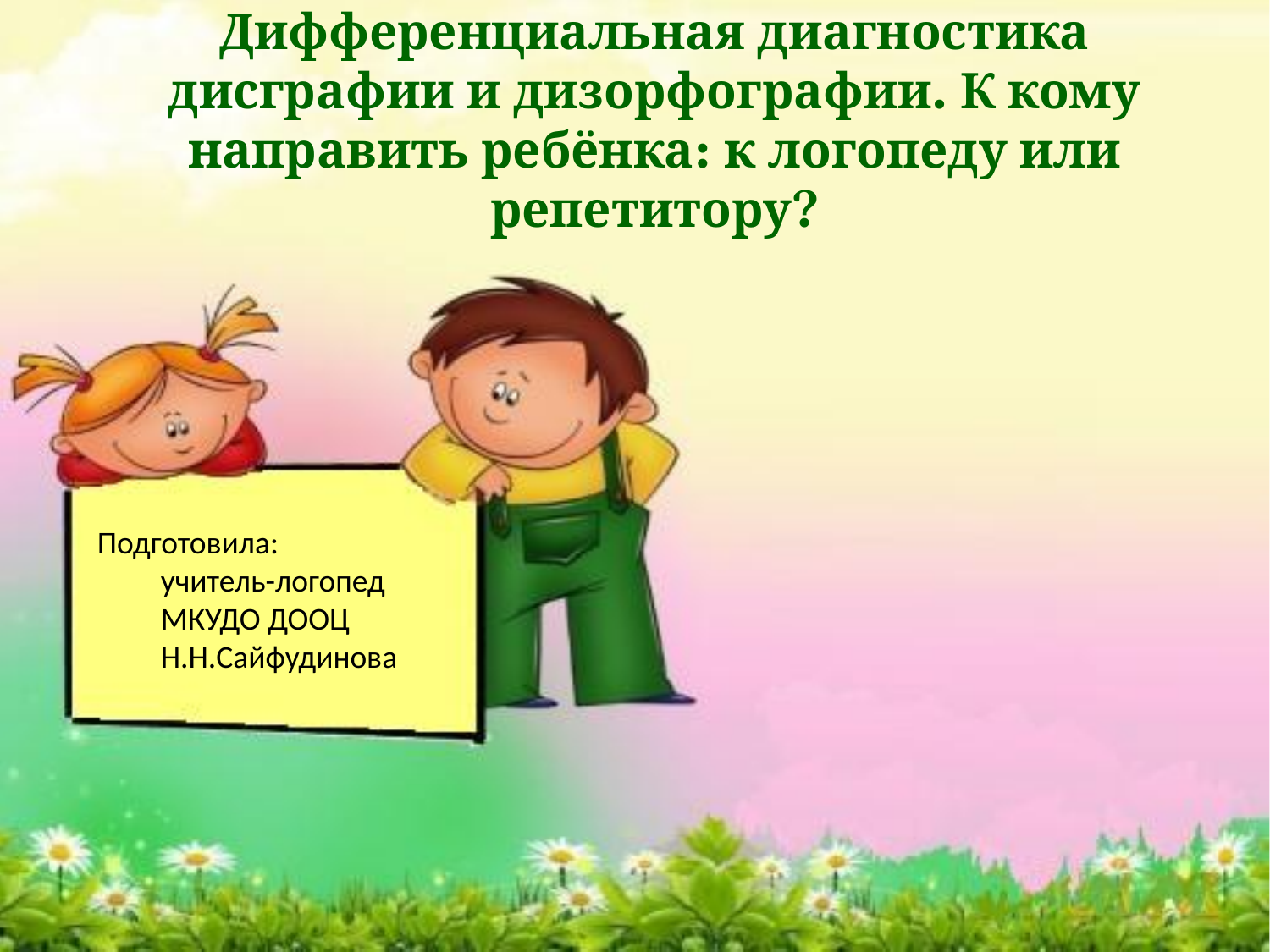

# Дифференциальная диагностика дисграфии и дизорфографии. К кому направить ребёнка: к логопеду или репетитору?
Подготовила:
учитель-логопед
МКУДО ДООЦ Н.Н.Сайфудинова